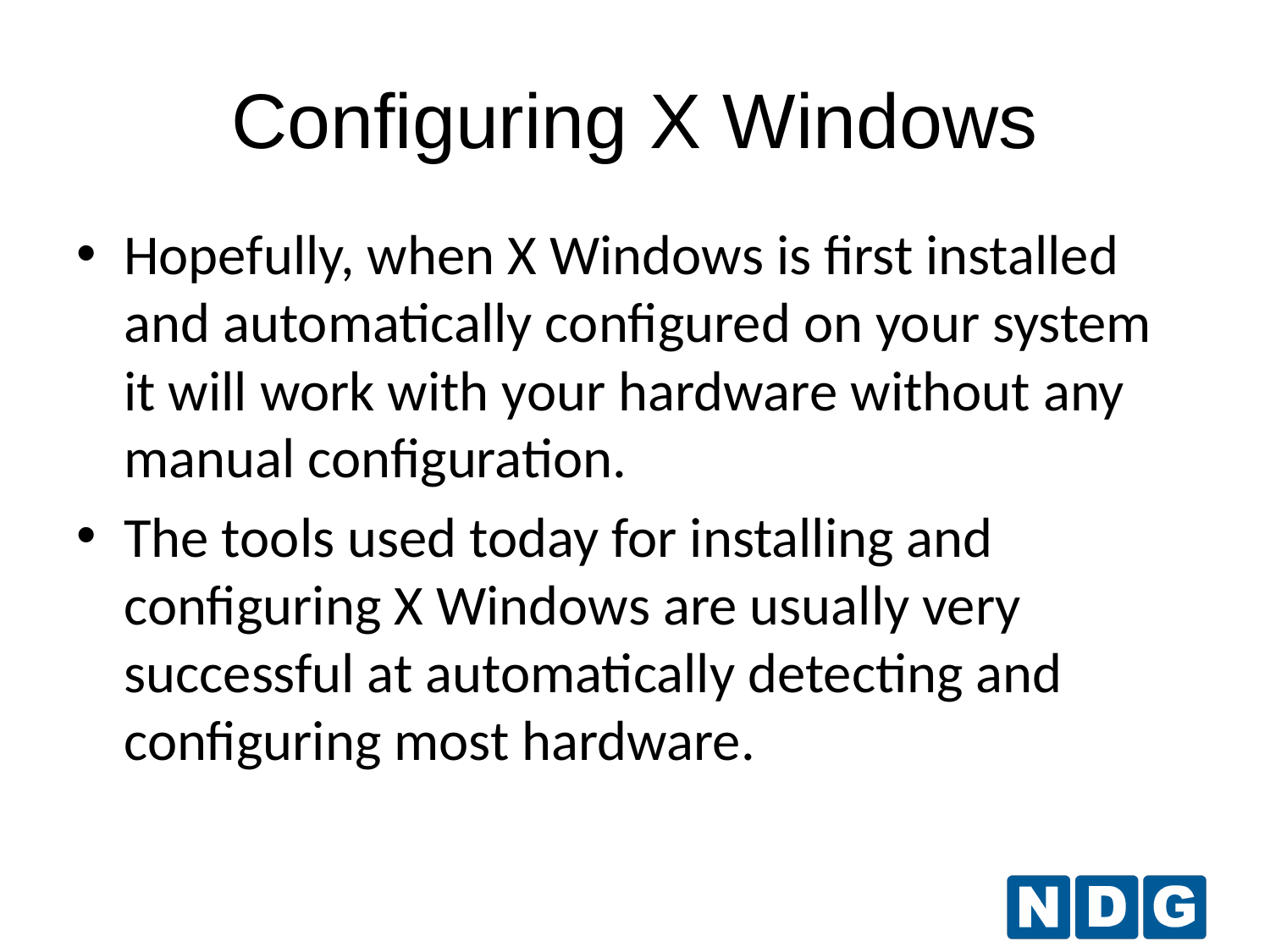

# Configuring X Windows
Hopefully, when X Windows is first installed and automatically configured on your system it will work with your hardware without any manual configuration.
The tools used today for installing and configuring X Windows are usually very successful at automatically detecting and configuring most hardware.